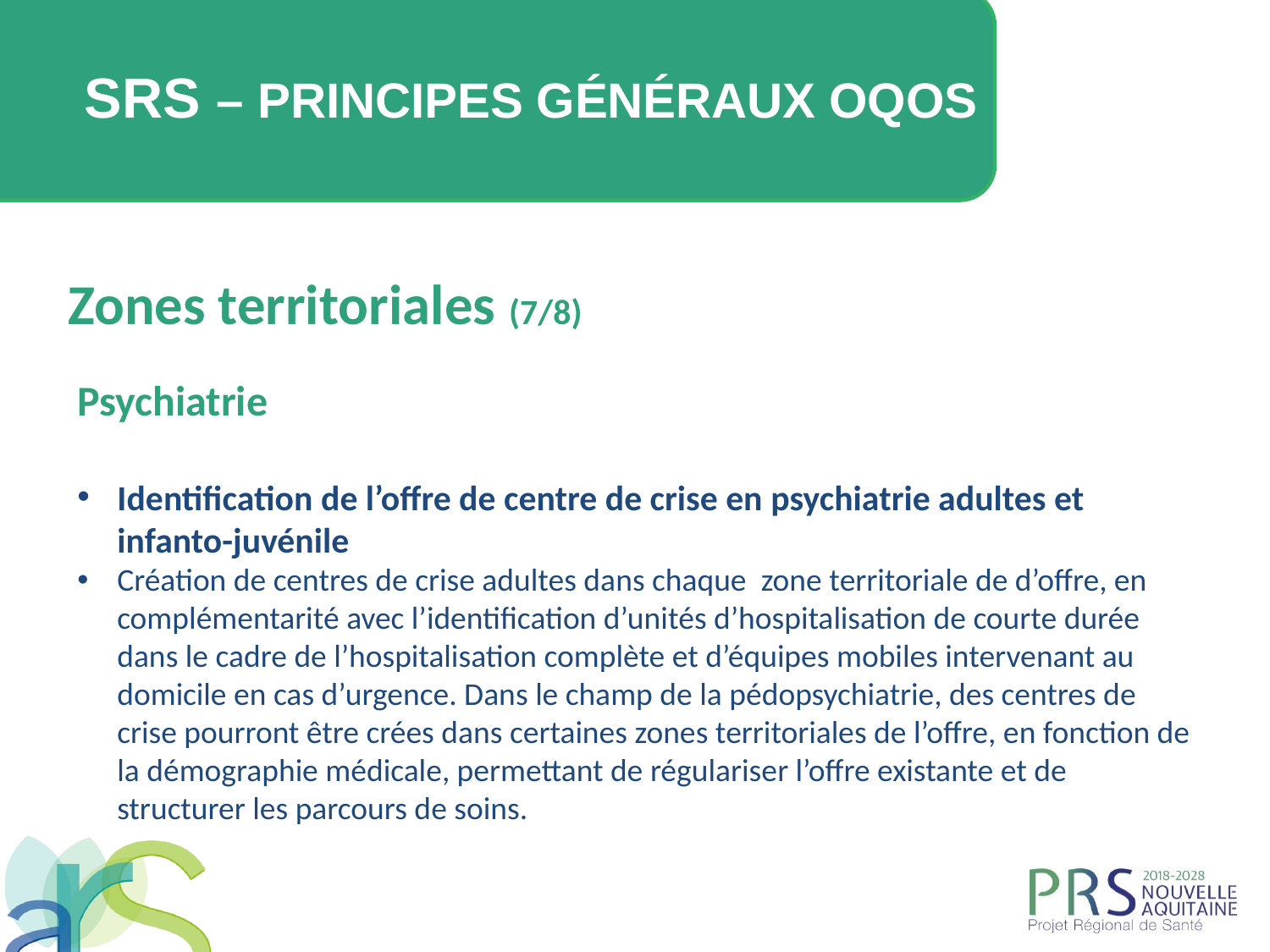

SRS – Principes généraux OQOS
Zones territoriales (7/8)

Psychiatrie

Identification de l’offre de centre de crise en psychiatrie adultes et infanto-juvénile
Création de centres de crise adultes dans chaque  zone territoriale de d’offre, en complémentarité avec l’identification d’unités d’hospitalisation de courte durée dans le cadre de l’hospitalisation complète et d’équipes mobiles intervenant au domicile en cas d’urgence. Dans le champ de la pédopsychiatrie, des centres de crise pourront être crées dans certaines zones territoriales de l’offre, en fonction de la démographie médicale, permettant de régulariser l’offre existante et de structurer les parcours de soins.